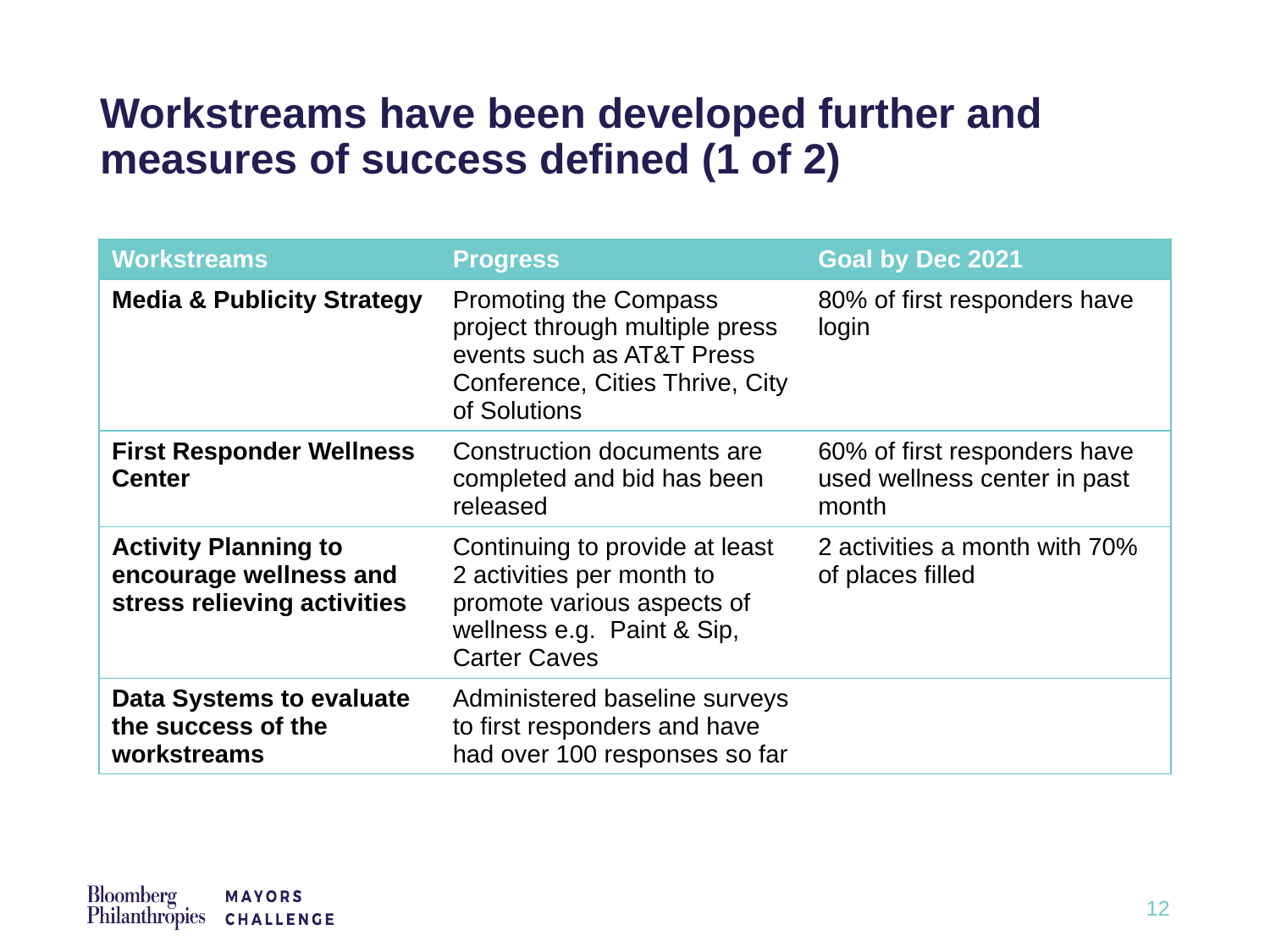

# Workstreams have been developed further and measures of success defined (1 of 2)
| Workstreams | Progress | Goal by Dec 2021 |
| --- | --- | --- |
| Media & Publicity Strategy | Promoting the Compass project through multiple press events such as AT&T Press Conference, Cities Thrive, City of Solutions | 80% of first responders have login |
| First Responder Wellness Center | Construction documents are completed and bid has been released | 60% of first responders have used wellness center in past month |
| Activity Planning to encourage wellness and stress relieving activities | Continuing to provide at least 2 activities per month to promote various aspects of wellness e.g. Paint & Sip, Carter Caves | 2 activities a month with 70% of places filled |
| Data Systems to evaluate the success of the workstreams | Administered baseline surveys to first responders and have had over 100 responses so far |  |
12